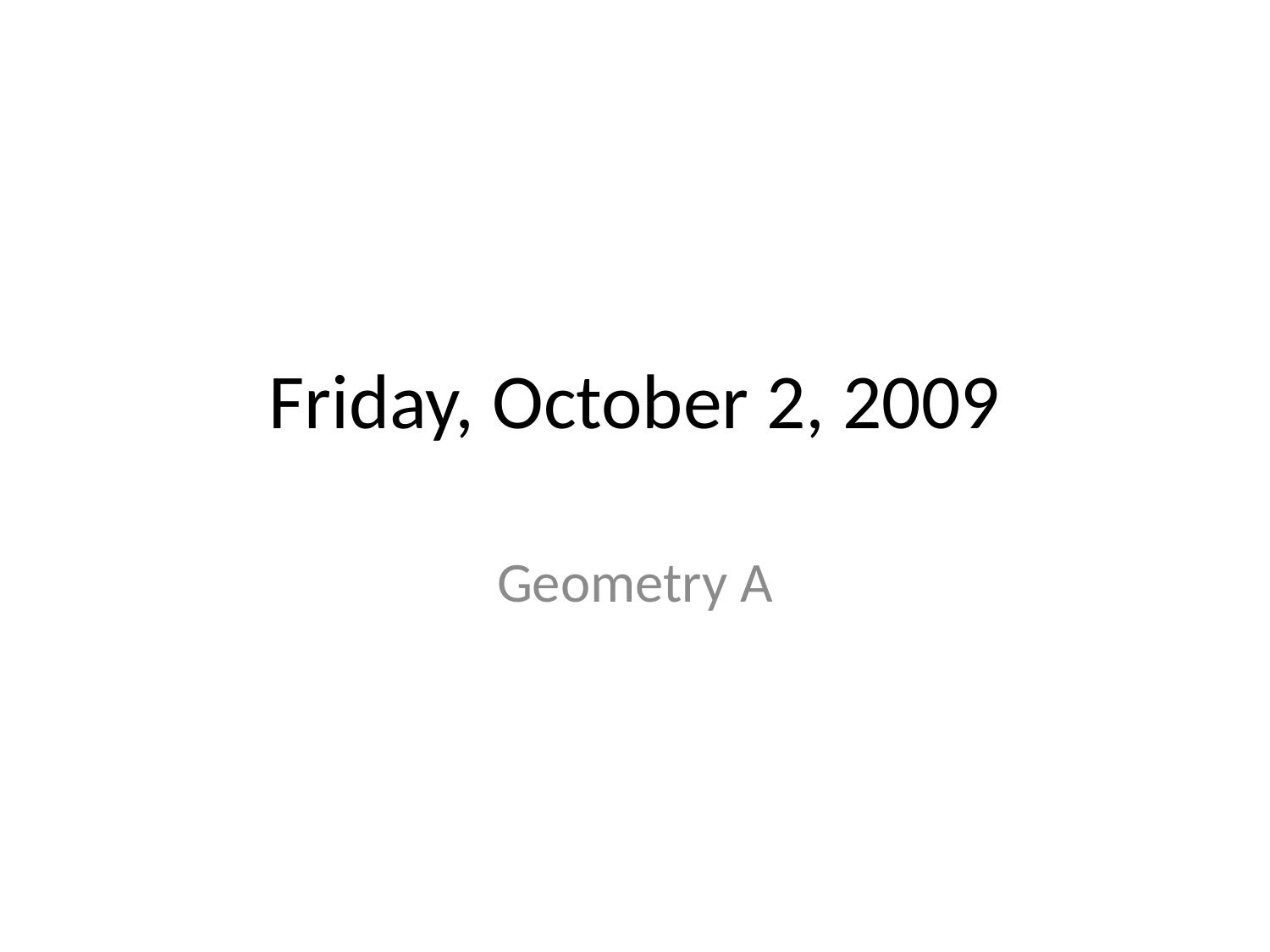

# Friday, October 2, 2009
Geometry A